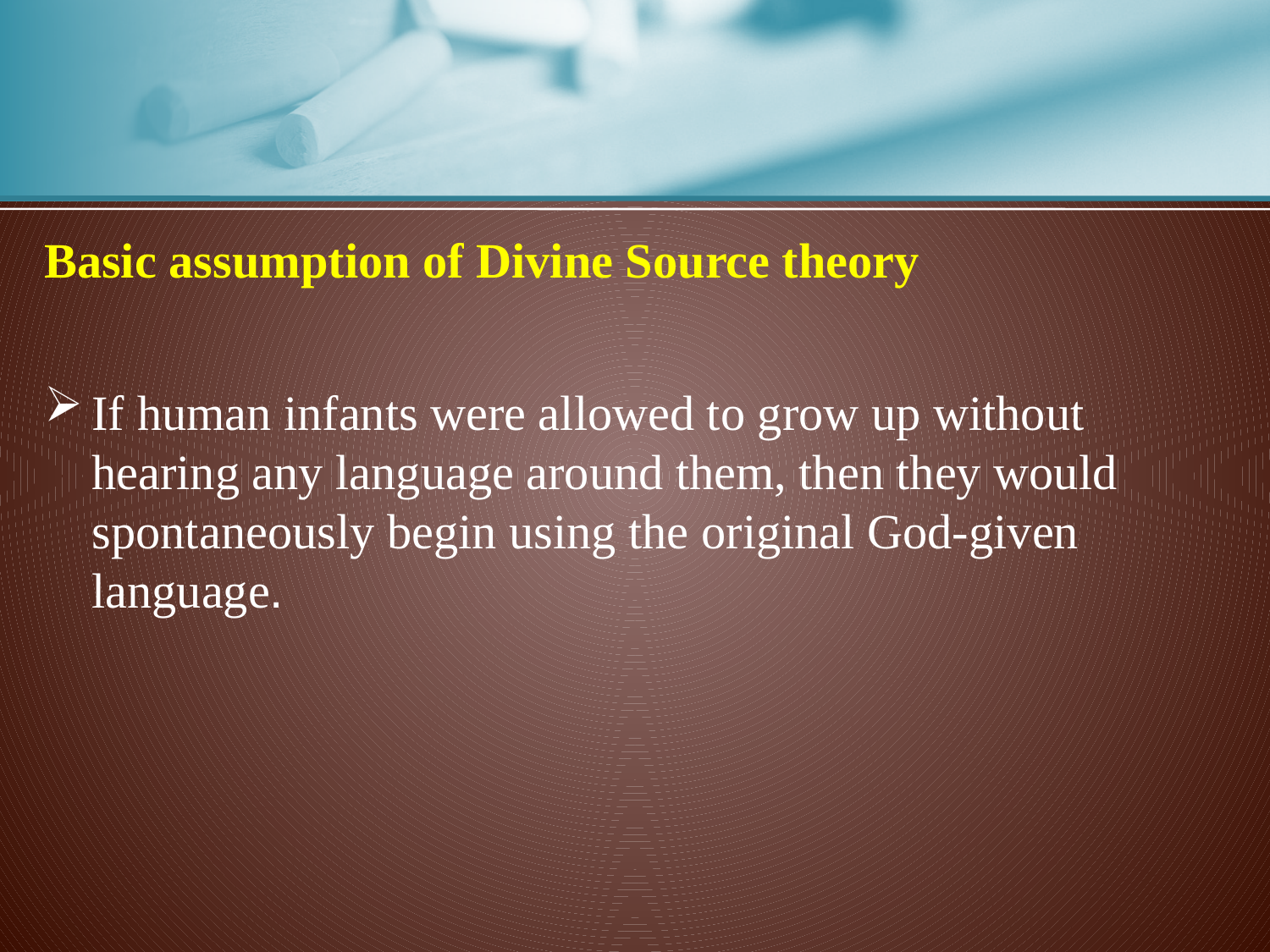

Basic assumption of Divine Source theory

If human infants were allowed to grow up without hearing any language around them, then they would spontaneously begin using the original God-given language.